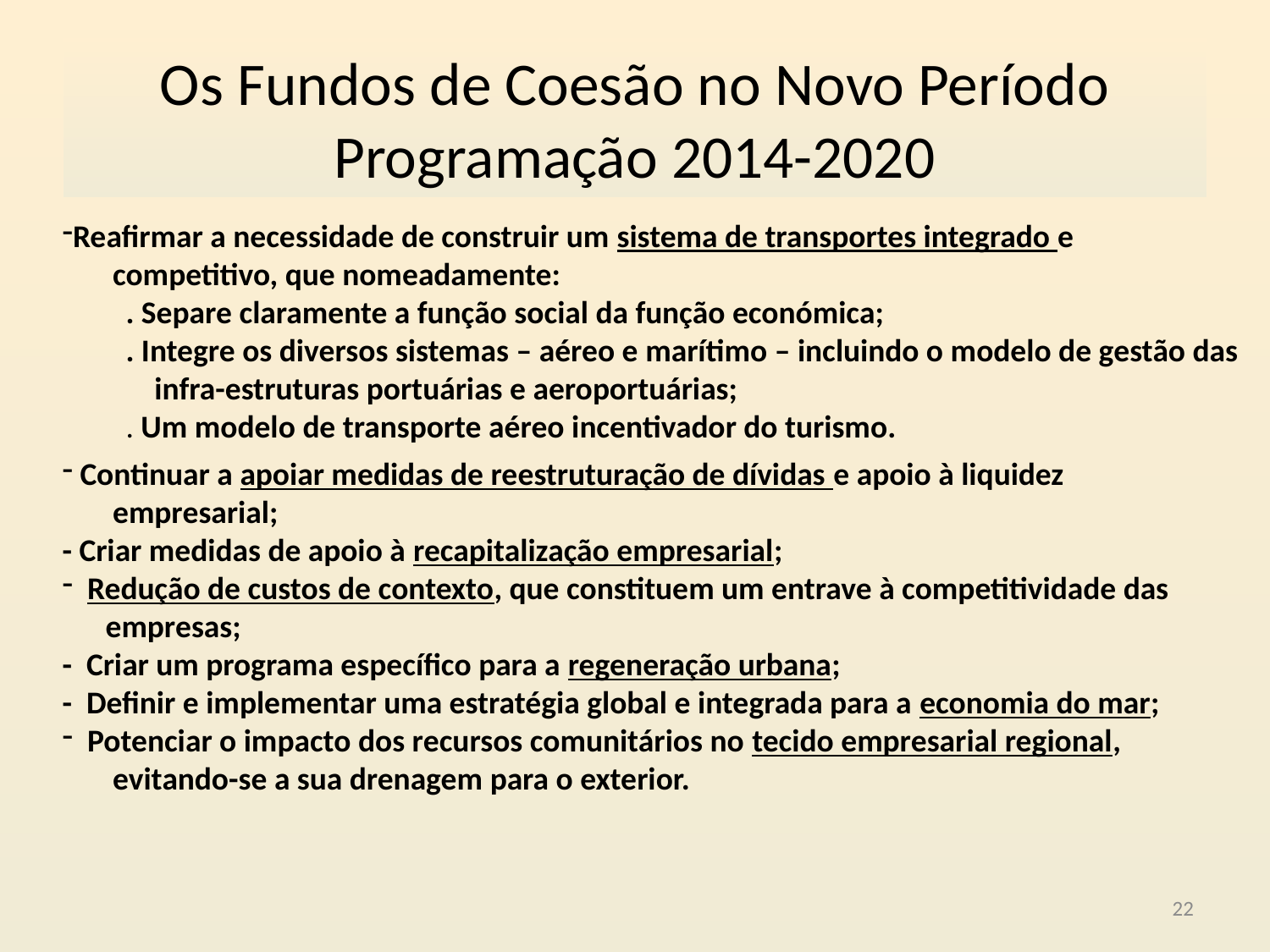

# Os Fundos de Coesão no Novo Período Programação 2014-2020
Reafirmar a necessidade de construir um sistema de transportes integrado e
       competitivo, que nomeadamente:
. Separe claramente a função social da função económica;
. Integre os diversos sistemas – aéreo e marítimo – incluindo o modelo de gestão das
    infra-estruturas portuárias e aeroportuárias;
. Um modelo de transporte aéreo incentivador do turismo.

 Continuar a apoiar medidas de reestruturação de dívidas e apoio à liquidez
       empresarial;
- Criar medidas de apoio à recapitalização empresarial;
  Redução de custos de contexto, que constituem um entrave à competitividade das
      empresas;
-  Criar um programa específico para a regeneração urbana;
-  Definir e implementar uma estratégia global e integrada para a economia do mar;
  Potenciar o impacto dos recursos comunitários no tecido empresarial regional,
       evitando-se a sua drenagem para o exterior.
22